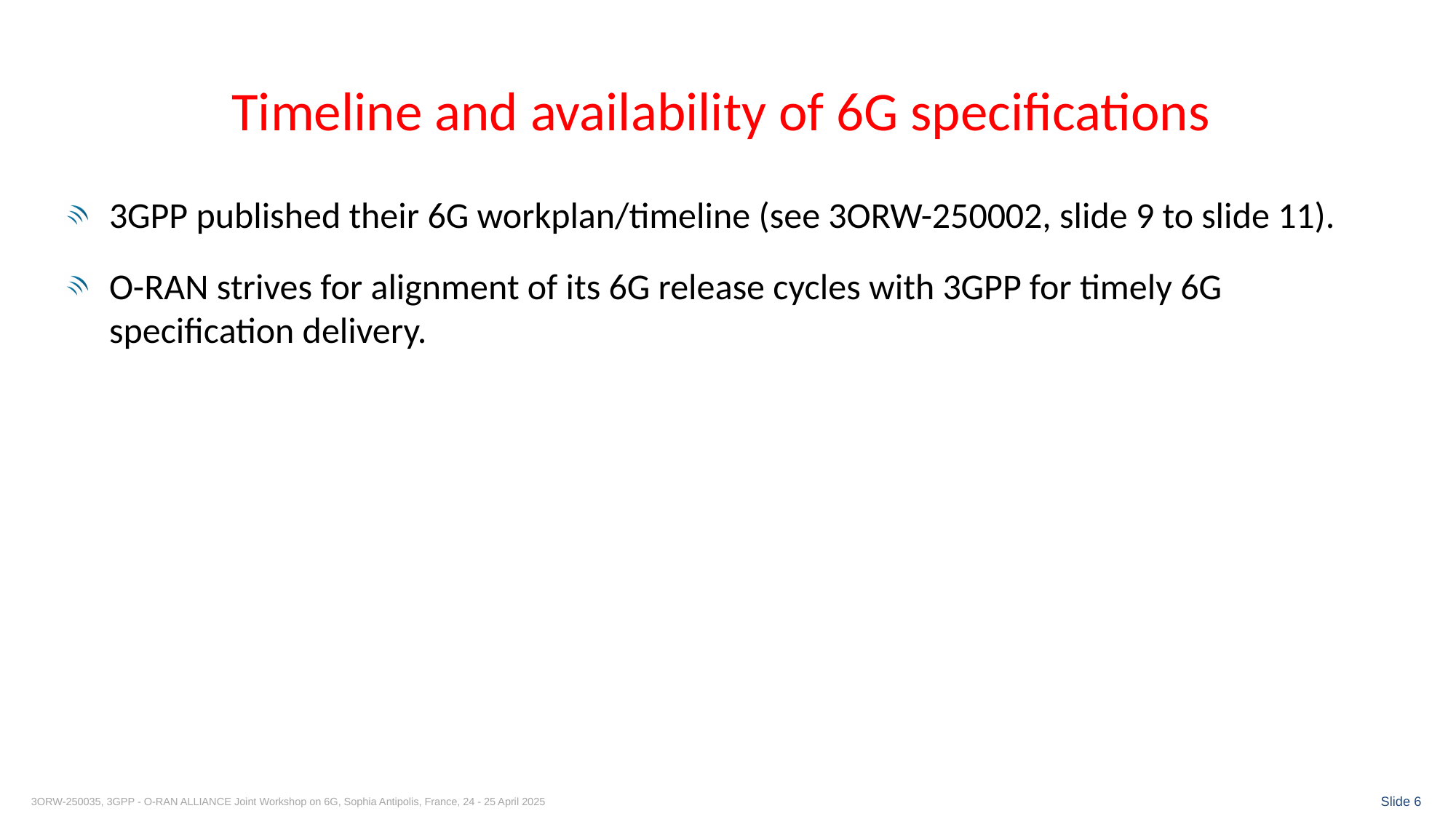

# Timeline and availability of 6G specifications
3GPP published their 6G workplan/timeline (see 3ORW-250002, slide 9 to slide 11).
O-RAN strives for alignment of its 6G release cycles with 3GPP for timely 6G specification delivery.